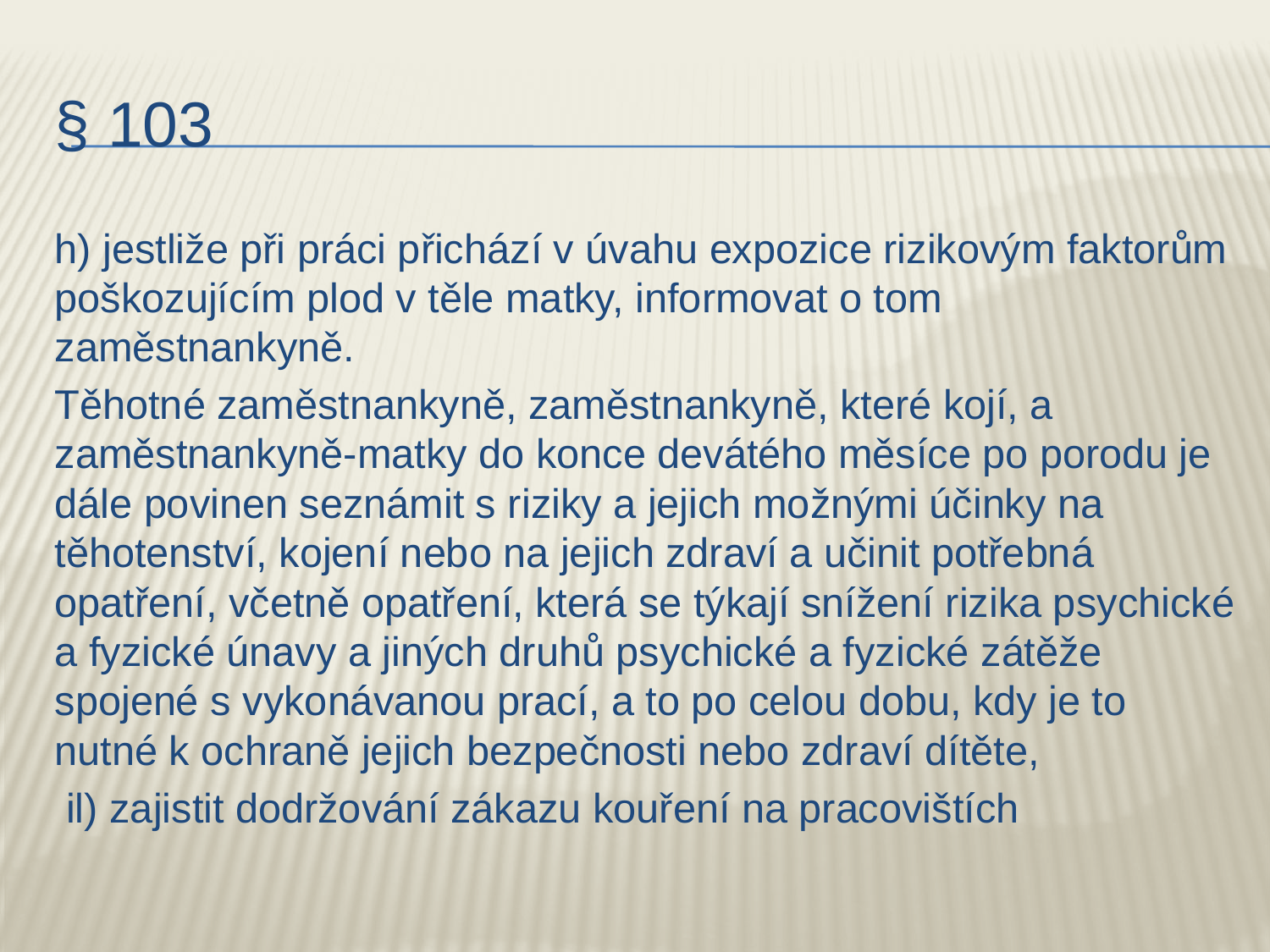

# § 103
h) jestliže při práci přichází v úvahu expozice rizikovým faktorům poškozujícím plod v těle matky, informovat o tom zaměstnankyně.
Těhotné zaměstnankyně, zaměstnankyně, které kojí, a zaměstnankyně-matky do konce devátého měsíce po porodu je dále povinen seznámit s riziky a jejich možnými účinky na těhotenství, kojení nebo na jejich zdraví a učinit potřebná opatření, včetně opatření, která se týkají snížení rizika psychické a fyzické únavy a jiných druhů psychické a fyzické zátěže spojené s vykonávanou prací, a to po celou dobu, kdy je to nutné k ochraně jejich bezpečnosti nebo zdraví dítěte,
 il) zajistit dodržování zákazu kouření na pracovištích